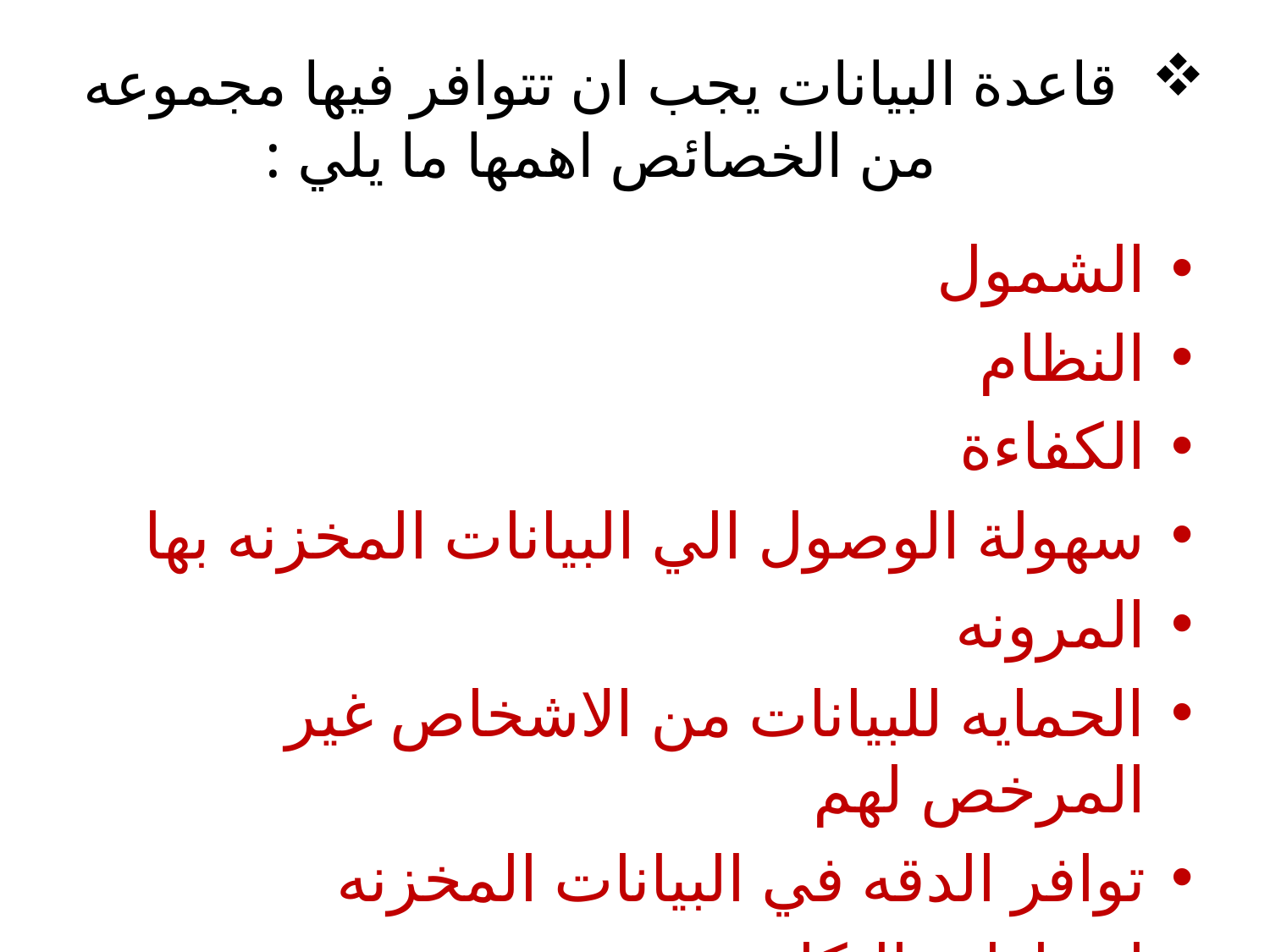

# قاعدة البيانات يجب ان تتوافر فيها مجموعه من الخصائص اهمها ما يلي :
الشمول
النظام
الكفاءة
سهولة الوصول الي البيانات المخزنه بها
المرونه
الحمايه للبيانات من الاشخاص غير المرخص لهم
توافر الدقه في البيانات المخزنه
اعتبارات التكلفه